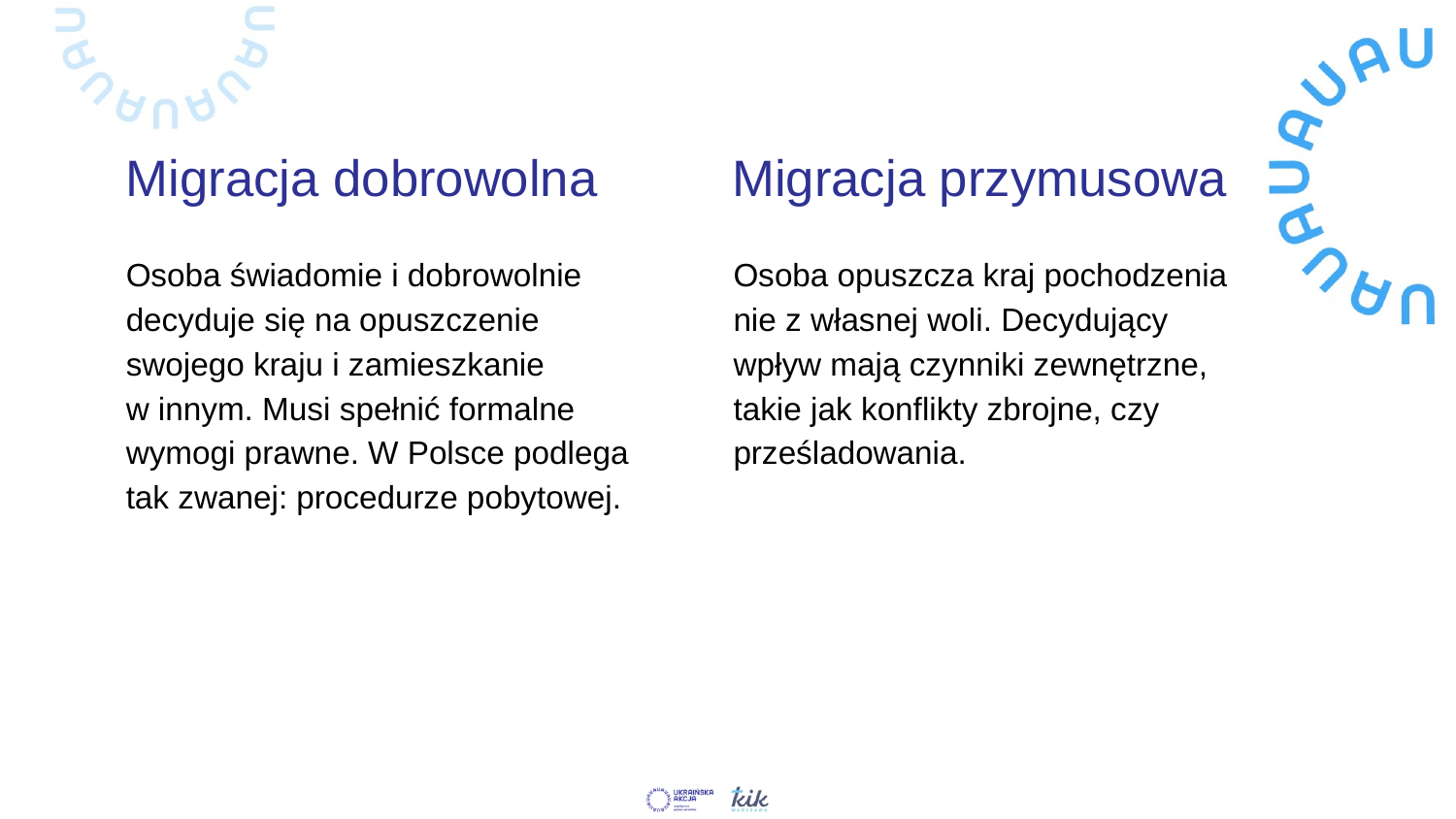

Migracja dobrowolna
Migracja przymusowa
Osoba świadomie i dobrowolnie decyduje się na opuszczenie swojego kraju i zamieszkanie
w innym. Musi spełnić formalne wymogi prawne. W Polsce podlega tak zwanej: procedurze pobytowej.

Osoba opuszcza kraj pochodzenia nie z własnej woli. Decydujący wpływ mają czynniki zewnętrzne, takie jak konflikty zbrojne, czy prześladowania.